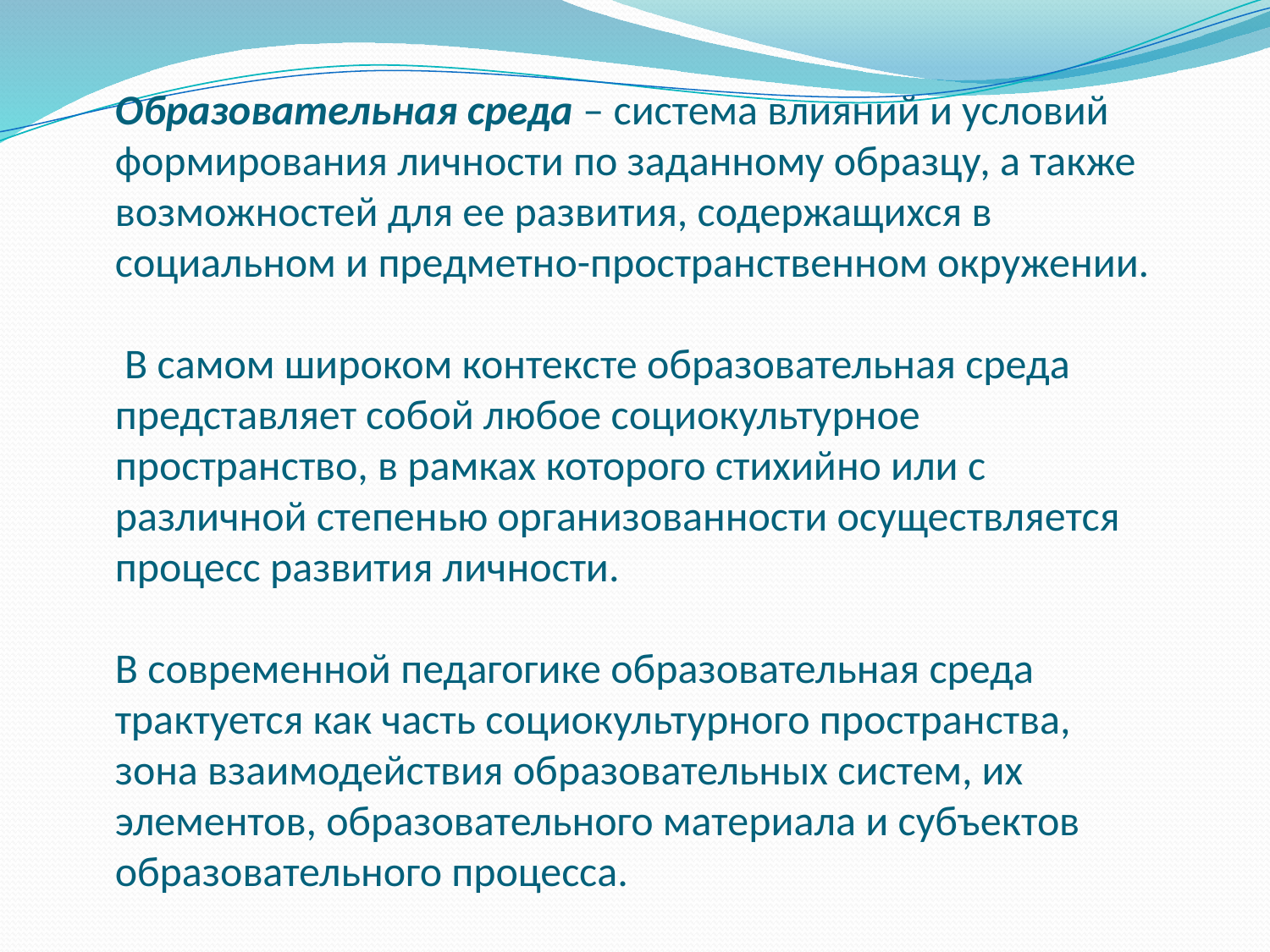

# Образовательная среда – система влияний и условий формирования личности по заданному образцу, а также возможностей для ее развития, содержащихся в социальном и предметно-пространственном окружении. В самом широком контексте образовательная среда представляет собой любое социокультурное пространство, в рамках которого стихийно или с различной степенью организованности осуществляется процесс развития личности. В современной педагогике образовательная среда трактуется как часть социокультурного пространства, зона взаимодействия образовательных систем, их элементов, образовательного материала и субъектов образовательного процесса.